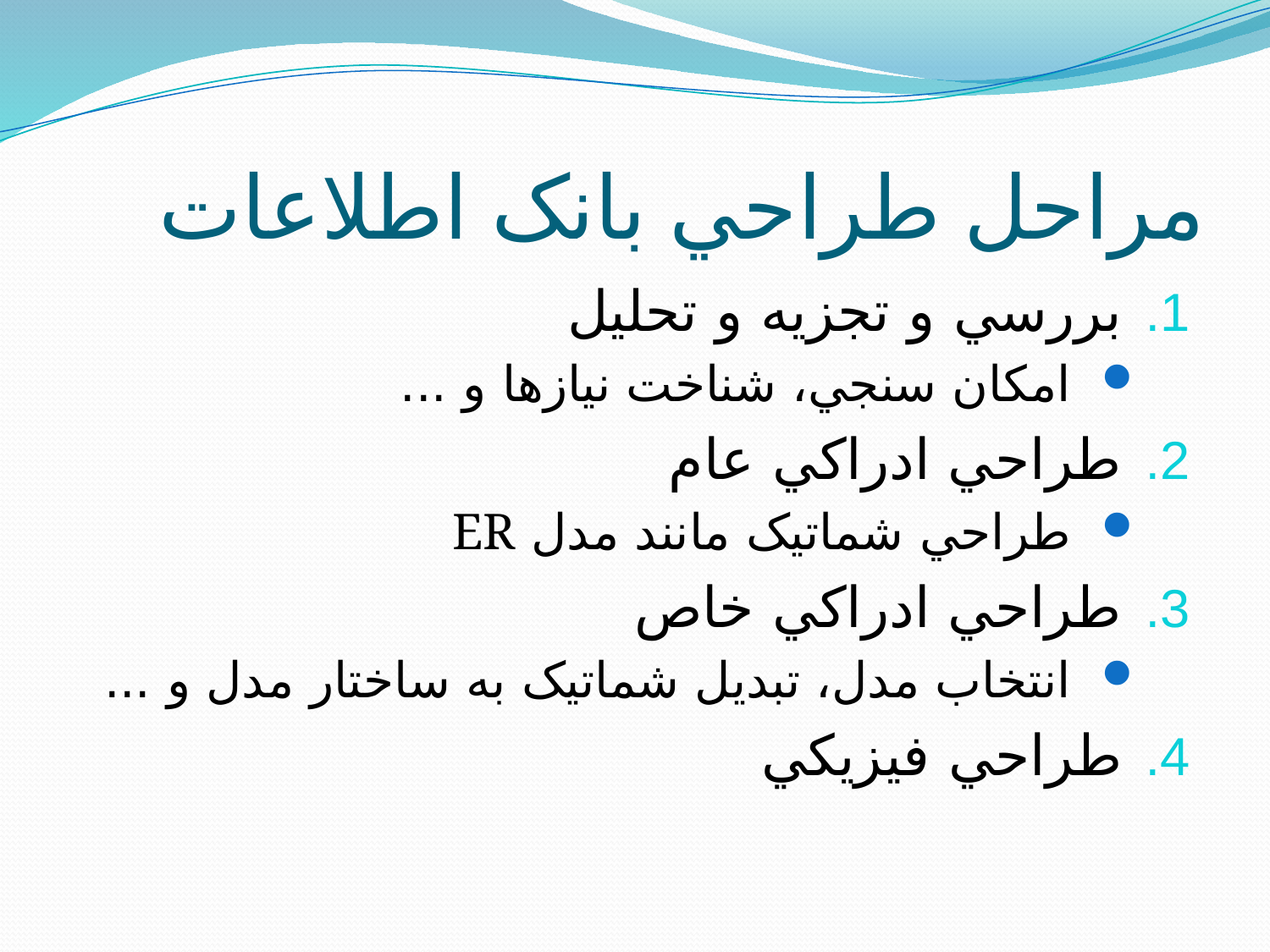

# مراحل طراحي بانک اطلاعات
بررسي و تجزيه و تحليل
امکان سنجي، شناخت نيازها و ...
طراحي ادراکي عام
طراحي شماتيک مانند مدل ER
طراحي ادراکي خاص
انتخاب مدل، تبديل شماتيک به ساختار مدل و ...
طراحي فيزيکي